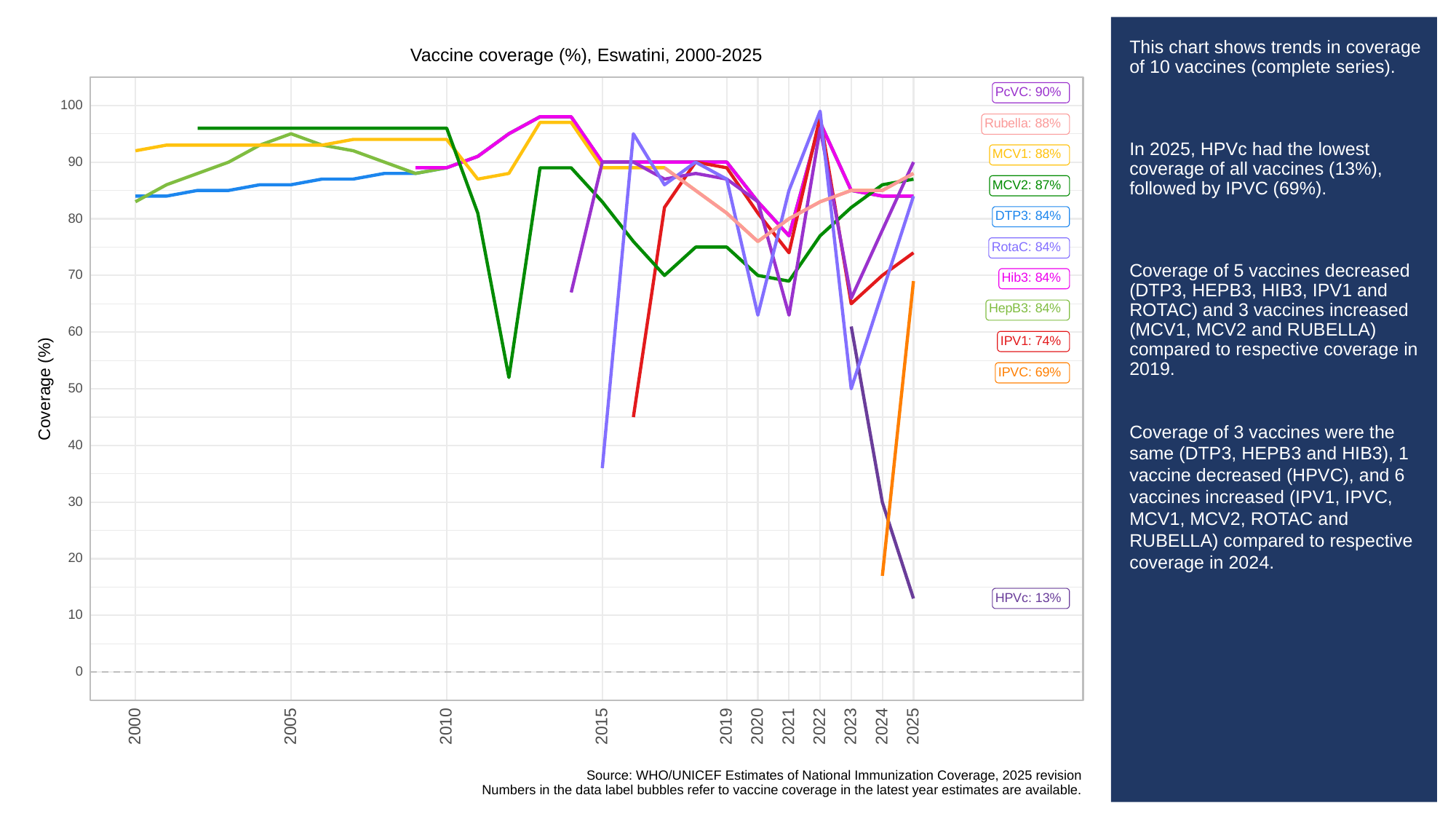

# This chart shows trends in coverage of 10 vaccines (complete series).

In 2025, HPVc had the lowest coverage of all vaccines (13%), followed by IPVC (69%).

Coverage of 5 vaccines decreased (DTP3, HEPB3, HIB3, IPV1 and ROTAC) and 3 vaccines increased (MCV1, MCV2 and RUBELLA) compared to respective coverage in 2019.

Coverage of 3 vaccines were the same (DTP3, HEPB3 and HIB3), 1 vaccine decreased (HPVC), and 6 vaccines increased (IPV1, IPVC, MCV1, MCV2, ROTAC and RUBELLA) compared to respective coverage in 2024.

Vaccine coverage (%), Eswatini, 2000-2025

PcVC: 90%

100

Rubella: 88%

MCV1: 88%

90

MCV2: 87%

DTP3: 84%
80

RotaC: 84%

70
Hib3: 84%

HepB3: 84%

60

IPV1: 74%

IPVC: 69%
Coverage (%)
50

40

30

20

HPVc: 13%

10

0

2023
2000
2005
2010
2015
2019
2020
2021
2022
2024
2025
Source: WHO/UNICEF Estimates of National Immunization Coverage, 2025 revision
Numbers in the data label bubbles refer to vaccine coverage in the latest year estimates are available.